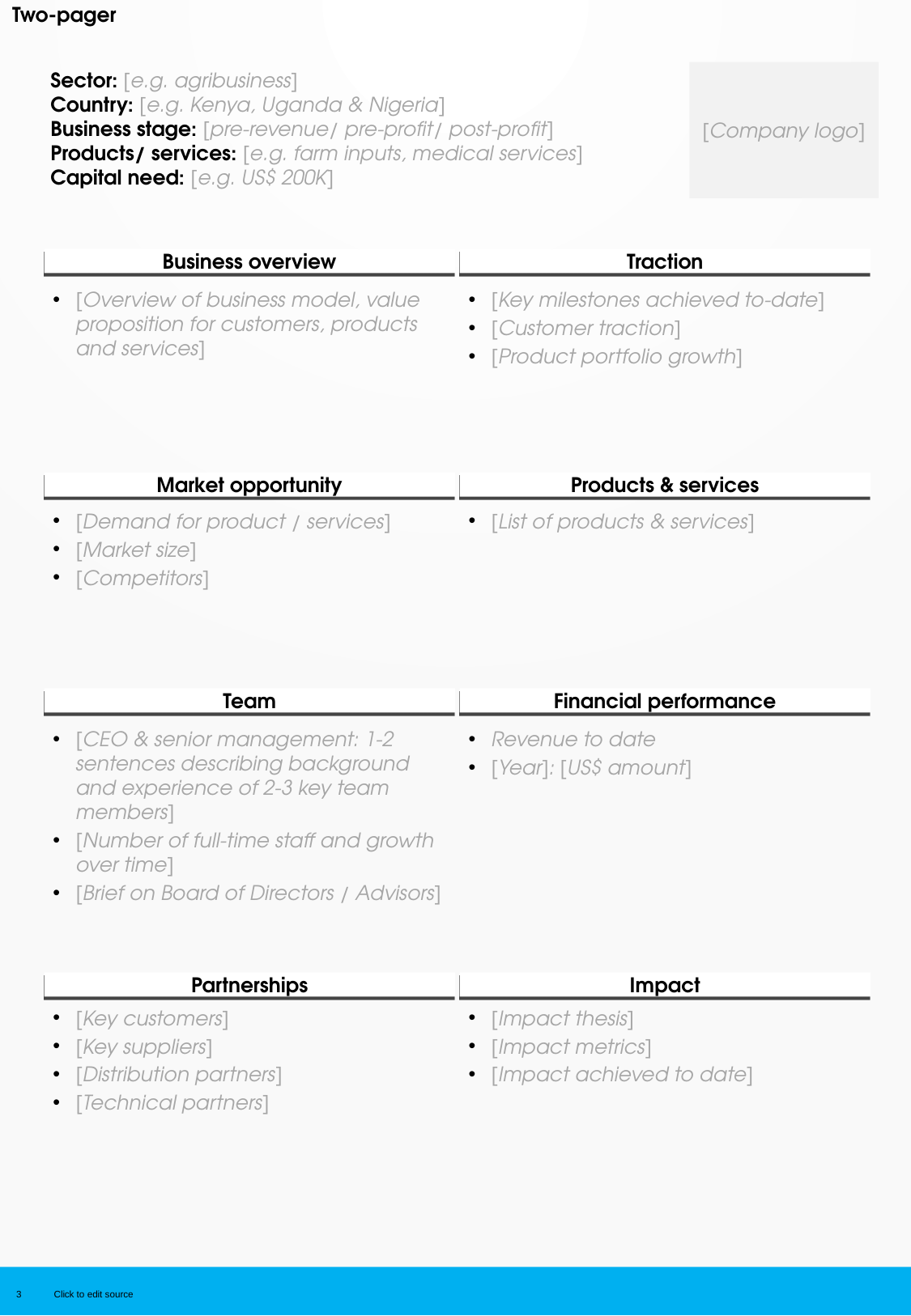

Two-pager
Sector: [e.g. agribusiness]
Country: [e.g. Kenya, Uganda & Nigeria]
Business stage: [pre-revenue/ pre-profit/ post-profit]
Products/ services: [e.g. farm inputs, medical services]
Capital need: [e.g. US$ 200K]
[Company logo]
Business overview
Traction
[Overview of business model, value proposition for customers, products and services]

[Key milestones achieved to-date]
[Customer traction]
[Product portfolio growth]
Market opportunity
Products & services
[Demand for product / services]
[Market size]
[Competitors]
[List of products & services]
Team
Financial performance
Revenue to date
[Year]: [US$ amount]
[CEO & senior management: 1-2 sentences describing background and experience of 2-3 key team members]
[Number of full-time staff and growth over time]
[Brief on Board of Directors / Advisors]
Partnerships
Impact
[Key customers]
[Key suppliers]
[Distribution partners]
[Technical partners]

[Impact thesis]
[Impact metrics]
[Impact achieved to date]